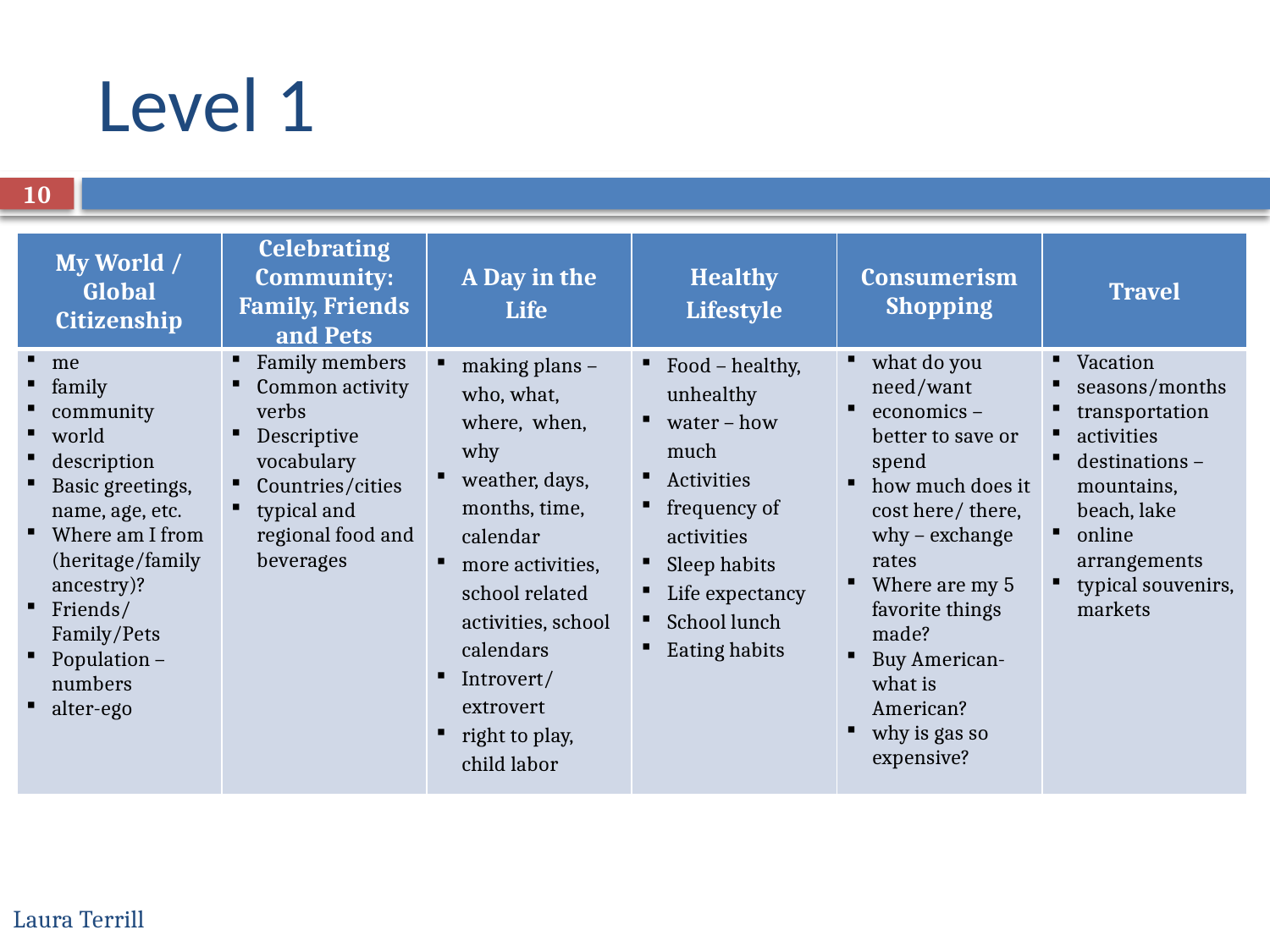

# Level 1
10
| My World / Global Citizenship | Celebrating Community: Family, Friends and Pets | A Day in the Life | Healthy Lifestyle | Consumerism Shopping | Travel |
| --- | --- | --- | --- | --- | --- |
| me family community world description Basic greetings, name, age, etc. Where am I from (heritage/family ancestry)? Friends/Family/Pets Population – numbers alter-ego | Family members Common activity verbs Descriptive vocabulary Countries/cities typical and regional food and beverages | making plans – who, what, where, when, why weather, days, months, time, calendar more activities, school related activities, school calendars Introvert/ extrovert right to play, child labor | Food – healthy, unhealthy water – how much Activities frequency of activities Sleep habits Life expectancy School lunch Eating habits | what do you need/want economics – better to save or spend how much does it cost here/ there, why – exchange rates Where are my 5 favorite things made? Buy American- what is American? why is gas so expensive? | Vacation seasons/months transportation activities destinations – mountains, beach, lake online arrangements typical souvenirs, markets |
Laura Terrill